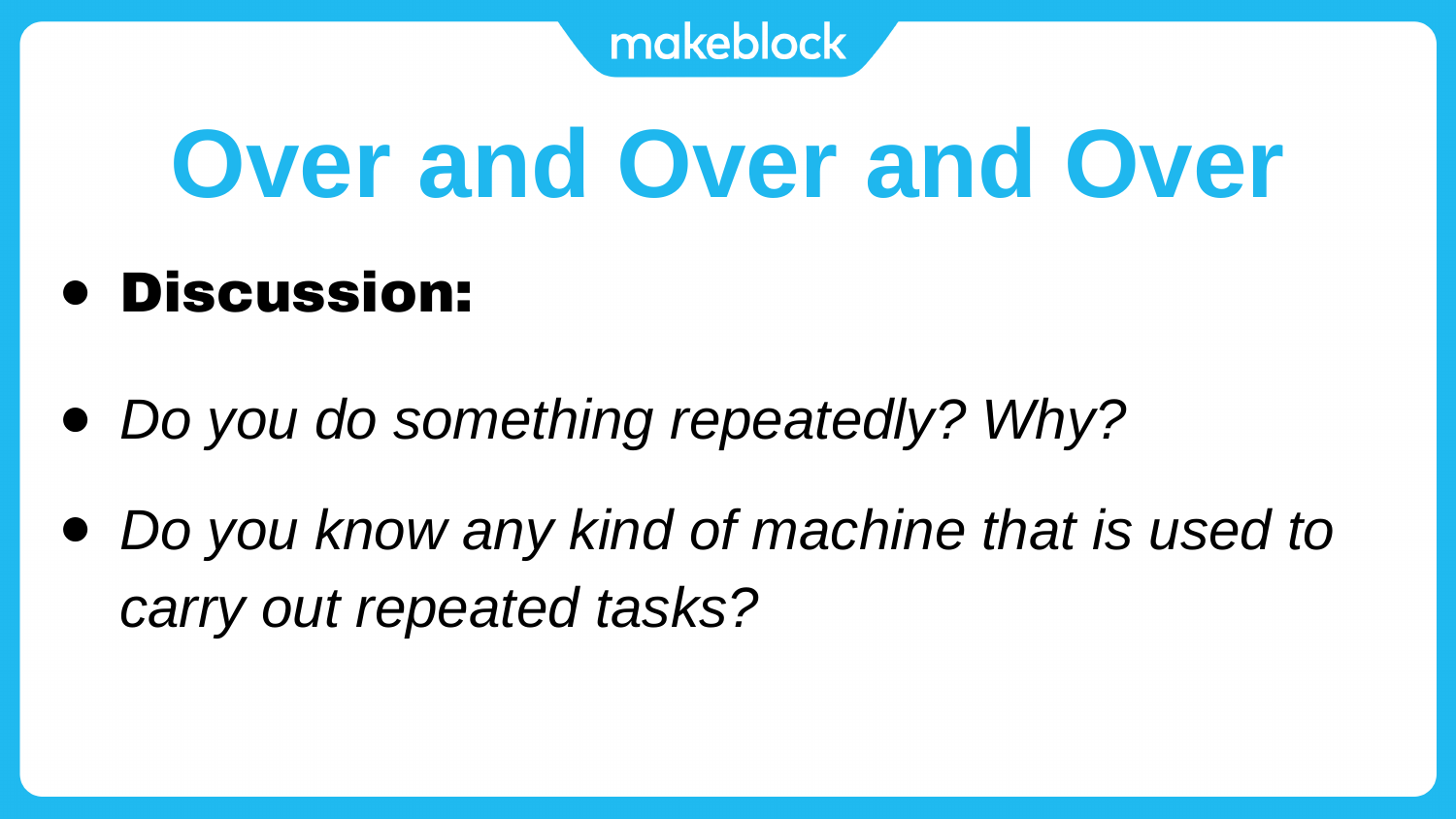

# Over and Over and Over
Discussion:
Do you do something repeatedly? Why?
Do you know any kind of machine that is used to carry out repeated tasks?